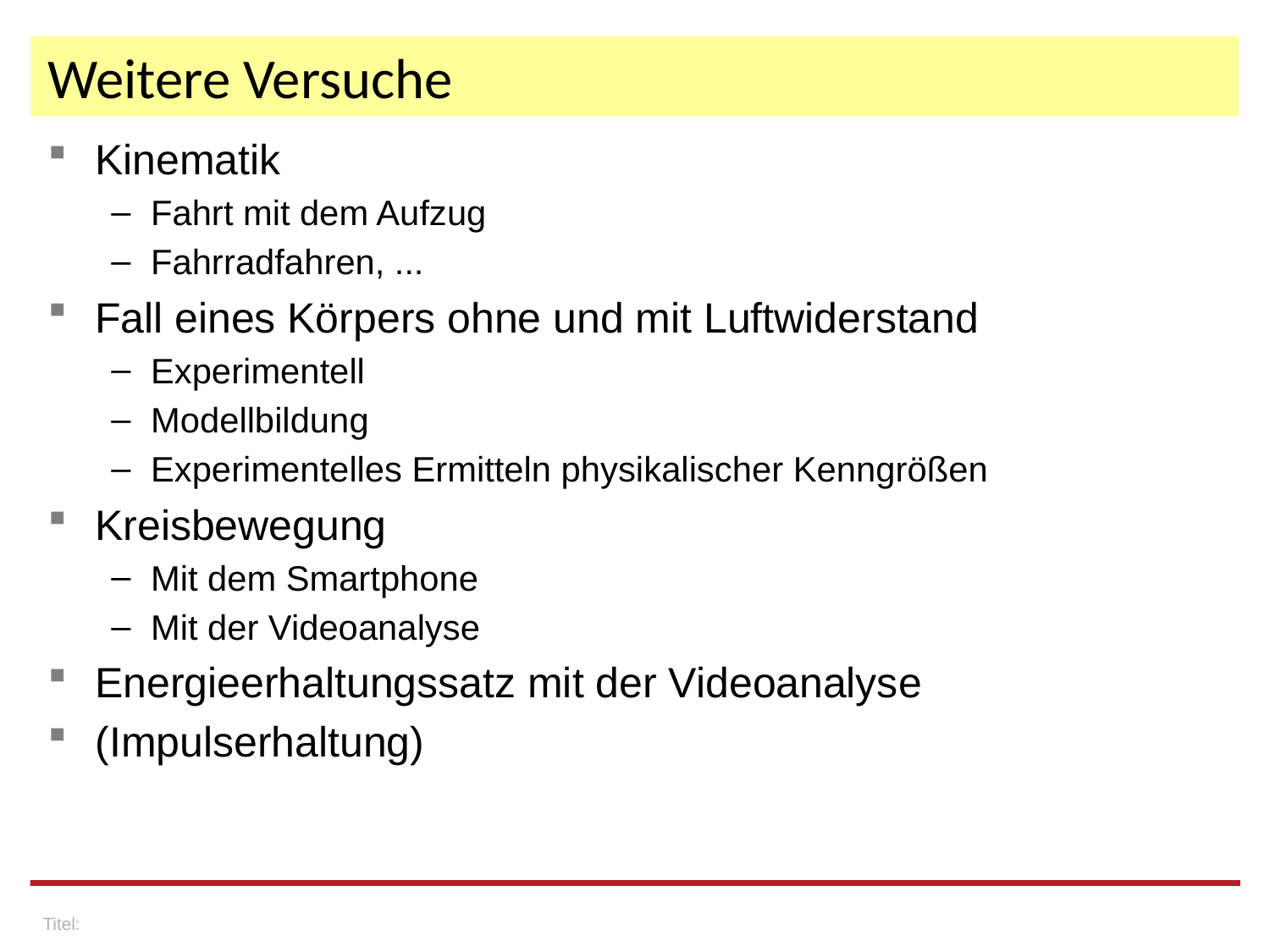

# Weitere Versuche
Kinematik
Fahrt mit dem Aufzug
Fahrradfahren, ...
Fall eines Körpers ohne und mit Luftwiderstand
Experimentell
Modellbildung
Experimentelles Ermitteln physikalischer Kenngrößen
Kreisbewegung
Mit dem Smartphone
Mit der Videoanalyse
Energieerhaltungssatz mit der Videoanalyse
(Impulserhaltung)
Titel: